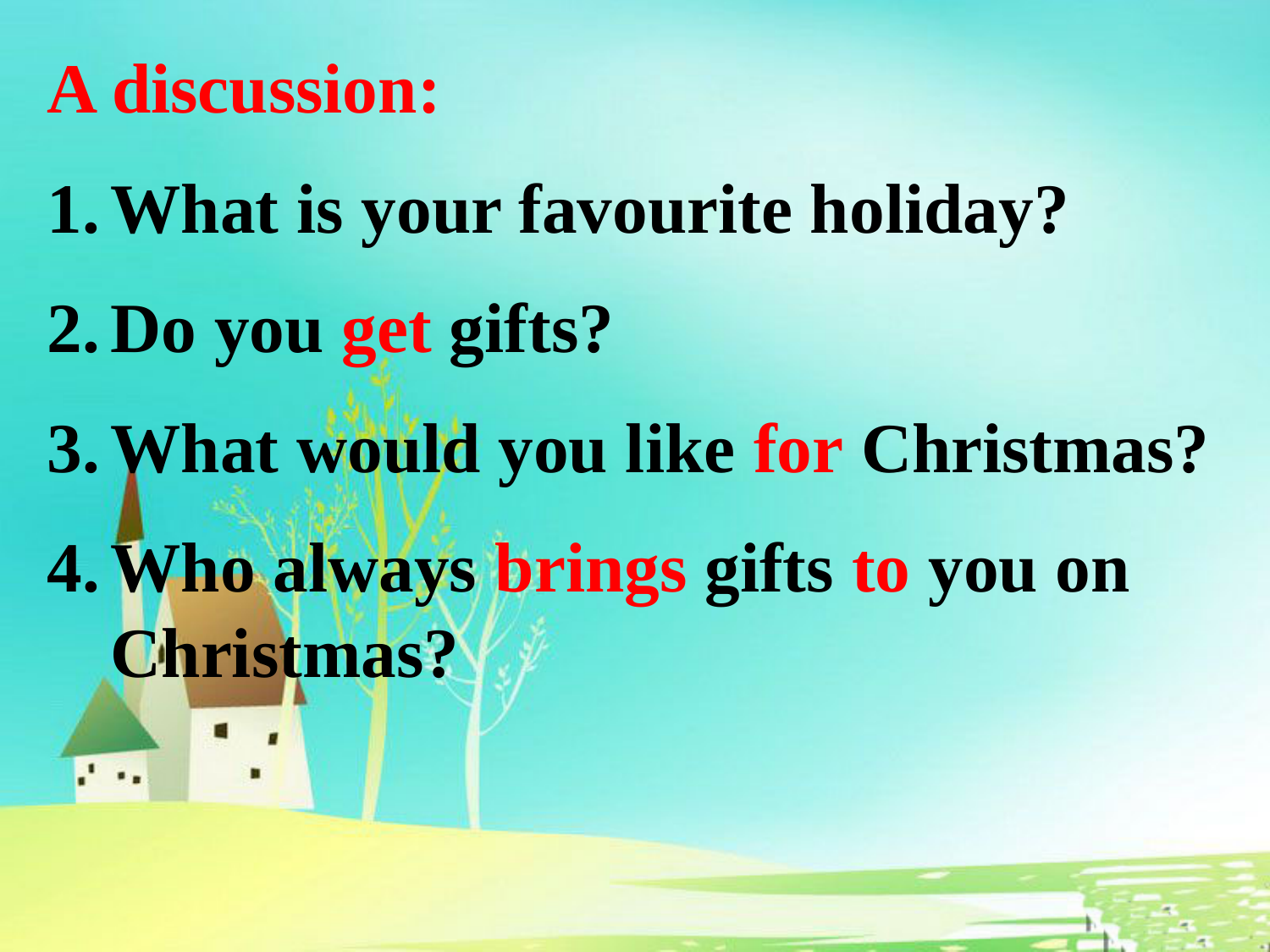

A discussion:
What is your favourite holiday?
Do you get gifts?
What would you like for Christmas?
Who always brings gifts to you on Christmas?